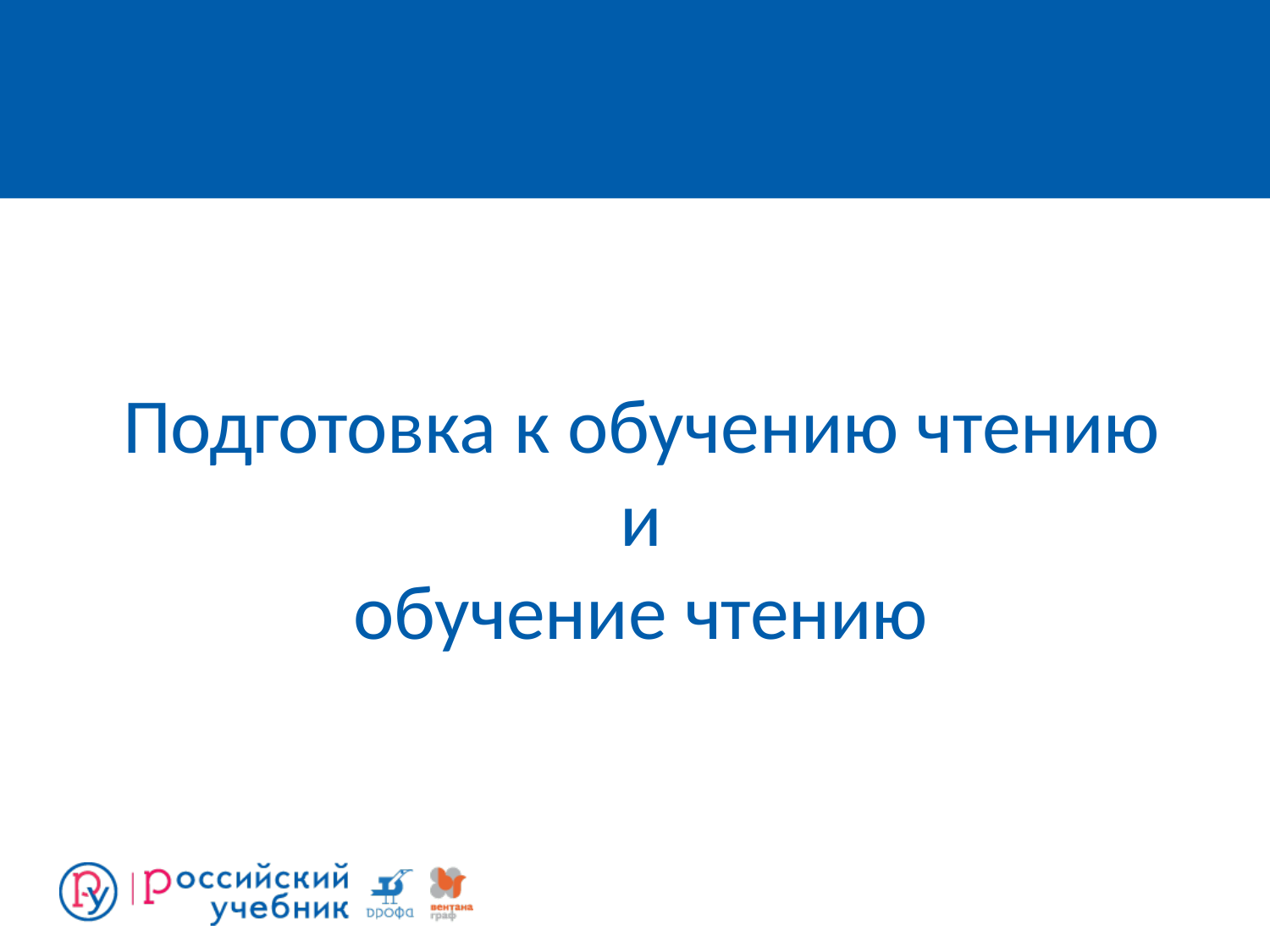

# Подготовка к обучению чтению и
обучение чтению